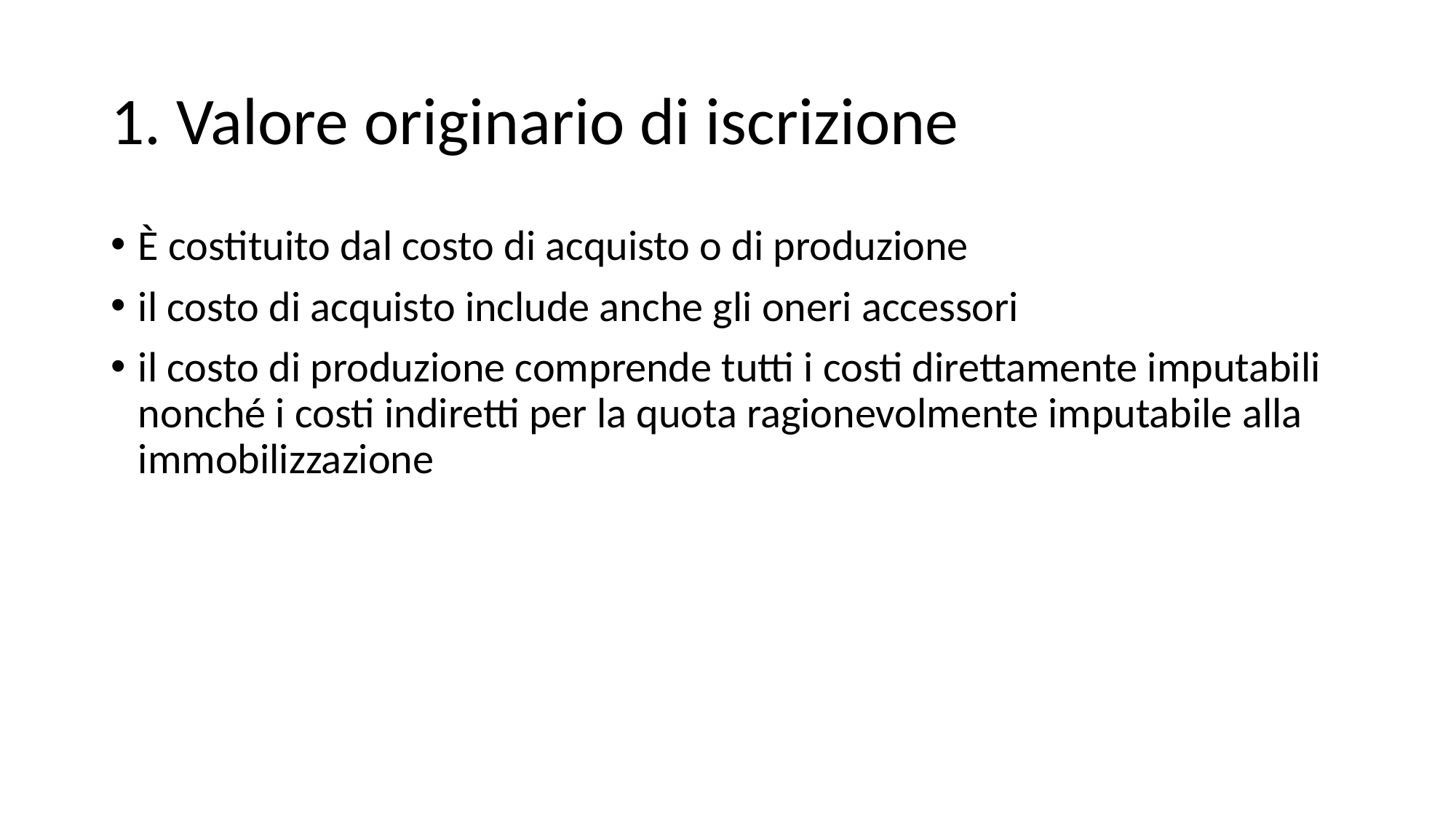

# 1. Valore originario di iscrizione
È costituito dal costo di acquisto o di produzione
il costo di acquisto include anche gli oneri accessori
il costo di produzione comprende tutti i costi direttamente imputabili nonché i costi indiretti per la quota ragionevolmente imputabile alla immobilizzazione